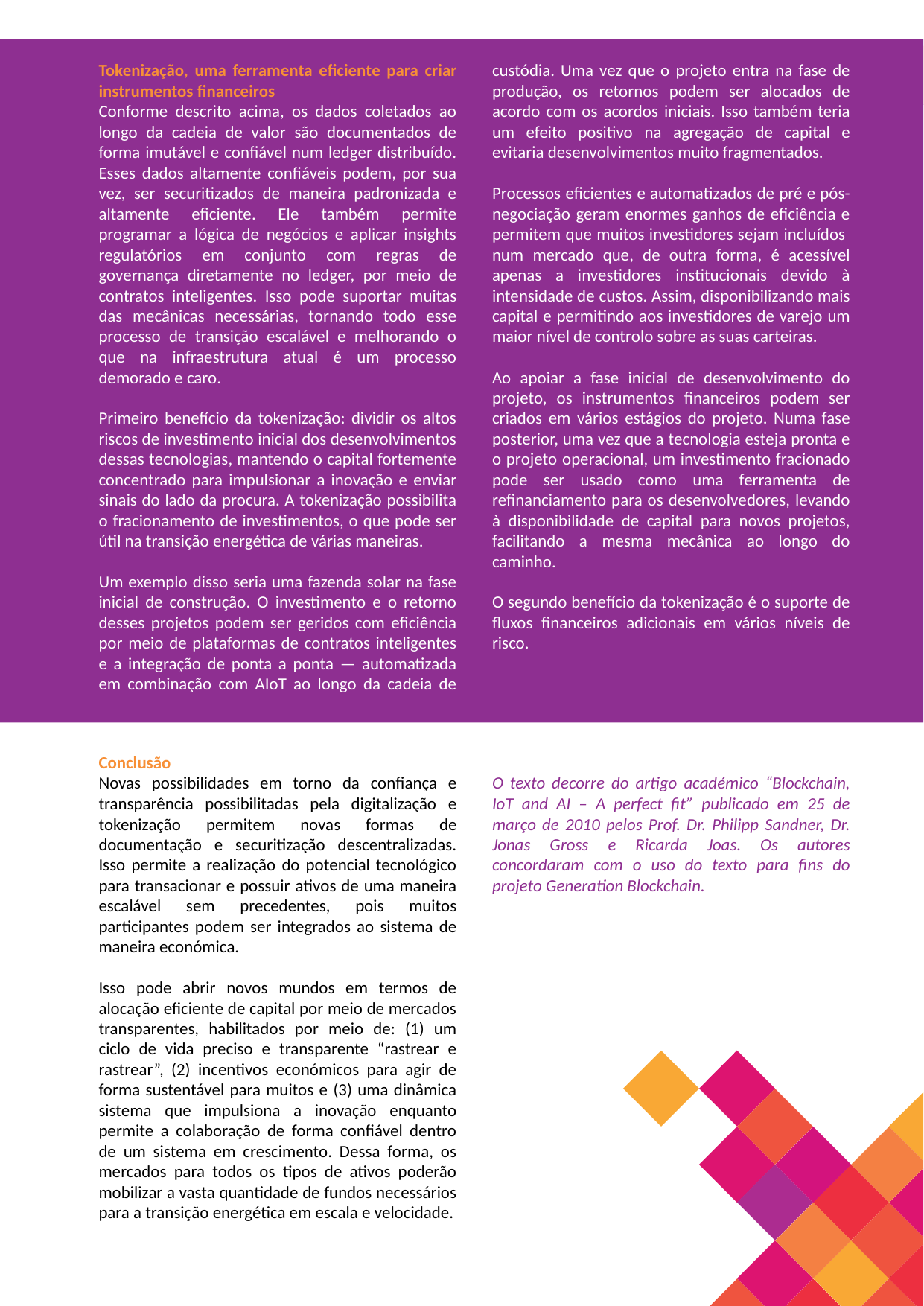

Tokenização, uma ferramenta eficiente para criar instrumentos financeiros
Conforme descrito acima, os dados coletados ao longo da cadeia de valor são documentados de forma imutável e confiável num ledger distribuído. Esses dados altamente confiáveis podem, por sua vez, ser securitizados de maneira padronizada e altamente eficiente. Ele também permite programar a lógica de negócios e aplicar insights regulatórios em conjunto com regras de governança diretamente no ledger, por meio de contratos inteligentes. Isso pode suportar muitas das mecânicas necessárias, tornando todo esse processo de transição escalável e melhorando o que na infraestrutura atual é um processo demorado e caro.

Primeiro benefício da tokenização: dividir os altos riscos de investimento inicial dos desenvolvimentos dessas tecnologias, mantendo o capital fortemente concentrado para impulsionar a inovação e enviar sinais do lado da procura. A tokenização possibilita o fracionamento de investimentos, o que pode ser útil na transição energética de várias maneiras.

Um exemplo disso seria uma fazenda solar na fase inicial de construção. O investimento e o retorno desses projetos podem ser geridos com eficiência por meio de plataformas de contratos inteligentes e a integração de ponta a ponta — automatizada em combinação com AIoT ao longo da cadeia de custódia. Uma vez que o projeto entra na fase de produção, os retornos podem ser alocados de acordo com os acordos iniciais. Isso também teria um efeito positivo na agregação de capital e evitaria desenvolvimentos muito fragmentados.

Processos eficientes e automatizados de pré e pós-negociação geram enormes ganhos de eficiência e permitem que muitos investidores sejam incluídos  num mercado que, de outra forma, é acessível apenas a investidores institucionais devido à intensidade de custos. Assim, disponibilizando mais capital e permitindo aos investidores de varejo um maior nível de controlo sobre as suas carteiras.

Ao apoiar a fase inicial de desenvolvimento do projeto, os instrumentos financeiros podem ser criados em vários estágios do projeto. Numa fase posterior, uma vez que a tecnologia esteja pronta e o projeto operacional, um investimento fracionado pode ser usado como uma ferramenta de refinanciamento para os desenvolvedores, levando à disponibilidade de capital para novos projetos, facilitando a mesma mecânica ao longo do caminho.

O segundo benefício da tokenização é o suporte de fluxos financeiros adicionais em vários níveis de risco.

Conclusão
Novas possibilidades em torno da confiança e transparência possibilitadas pela digitalização e tokenização permitem novas formas de documentação e securitização descentralizadas. Isso permite a realização do potencial tecnológico para transacionar e possuir ativos de uma maneira escalável sem precedentes, pois muitos participantes podem ser integrados ao sistema de maneira económica.

Isso pode abrir novos mundos em termos de alocação eficiente de capital por meio de mercados transparentes, habilitados por meio de: (1) um ciclo de vida preciso e transparente “rastrear e rastrear”, (2) incentivos económicos para agir de forma sustentável para muitos e (3) uma dinâmica sistema que impulsiona a inovação enquanto permite a colaboração de forma confiável dentro de um sistema em crescimento. Dessa forma, os mercados para todos os tipos de ativos poderão mobilizar a vasta quantidade de fundos necessários para a transição energética em escala e velocidade.

O texto decorre do artigo académico “Blockchain, IoT and AI – A perfect fit” publicado em 25 de março de 2010 pelos Prof. Dr. Philipp Sandner, Dr. Jonas Gross e Ricarda Joas. Os autores concordaram com o uso do texto para fins do projeto Generation Blockchain.

15